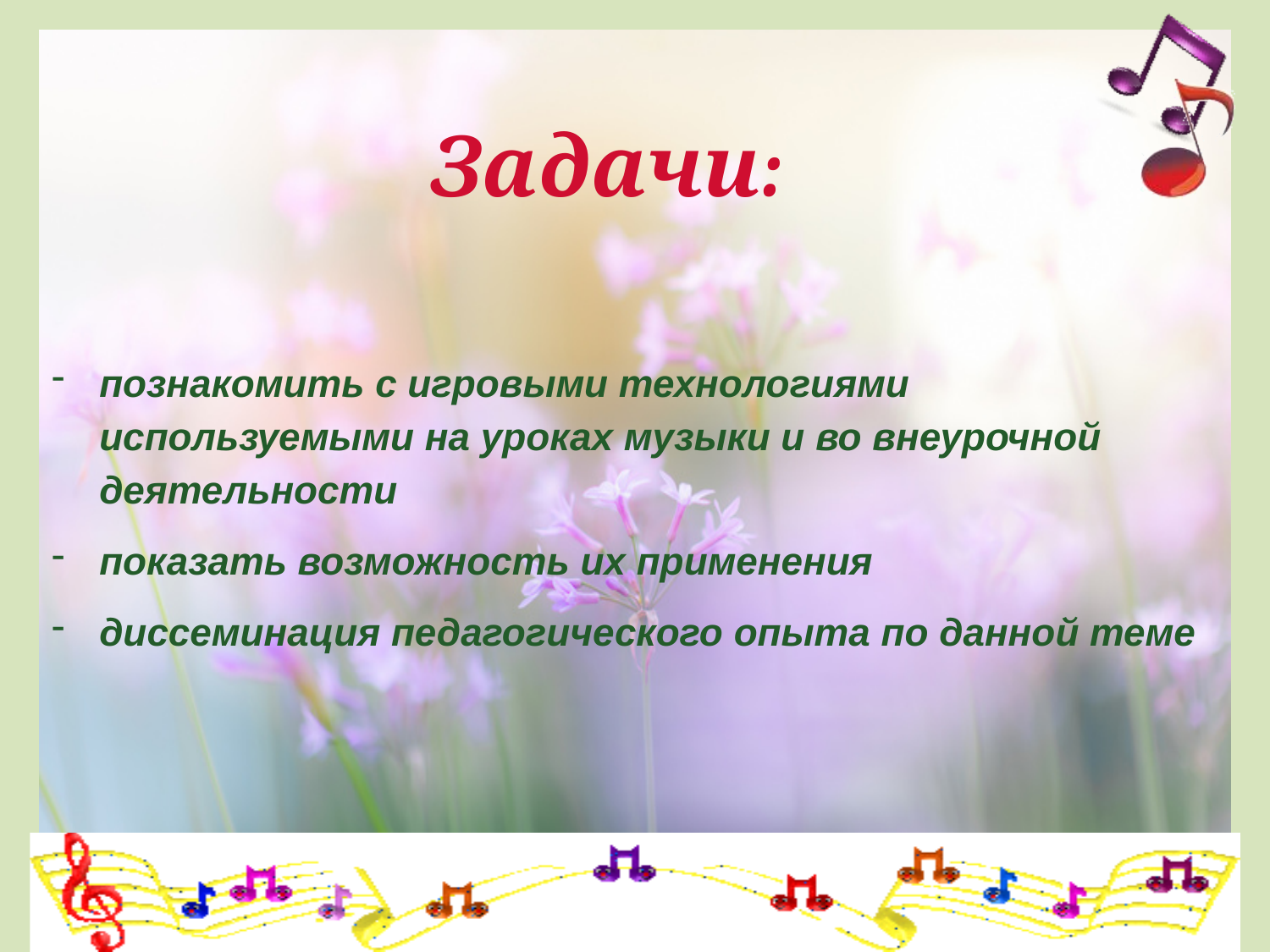

Задачи:

познакомить с игровыми технологиями    используемыми на уроках музыки и во внеурочной   деятельности
показать возможность их применения
диссеминация педагогического опыта по данной теме